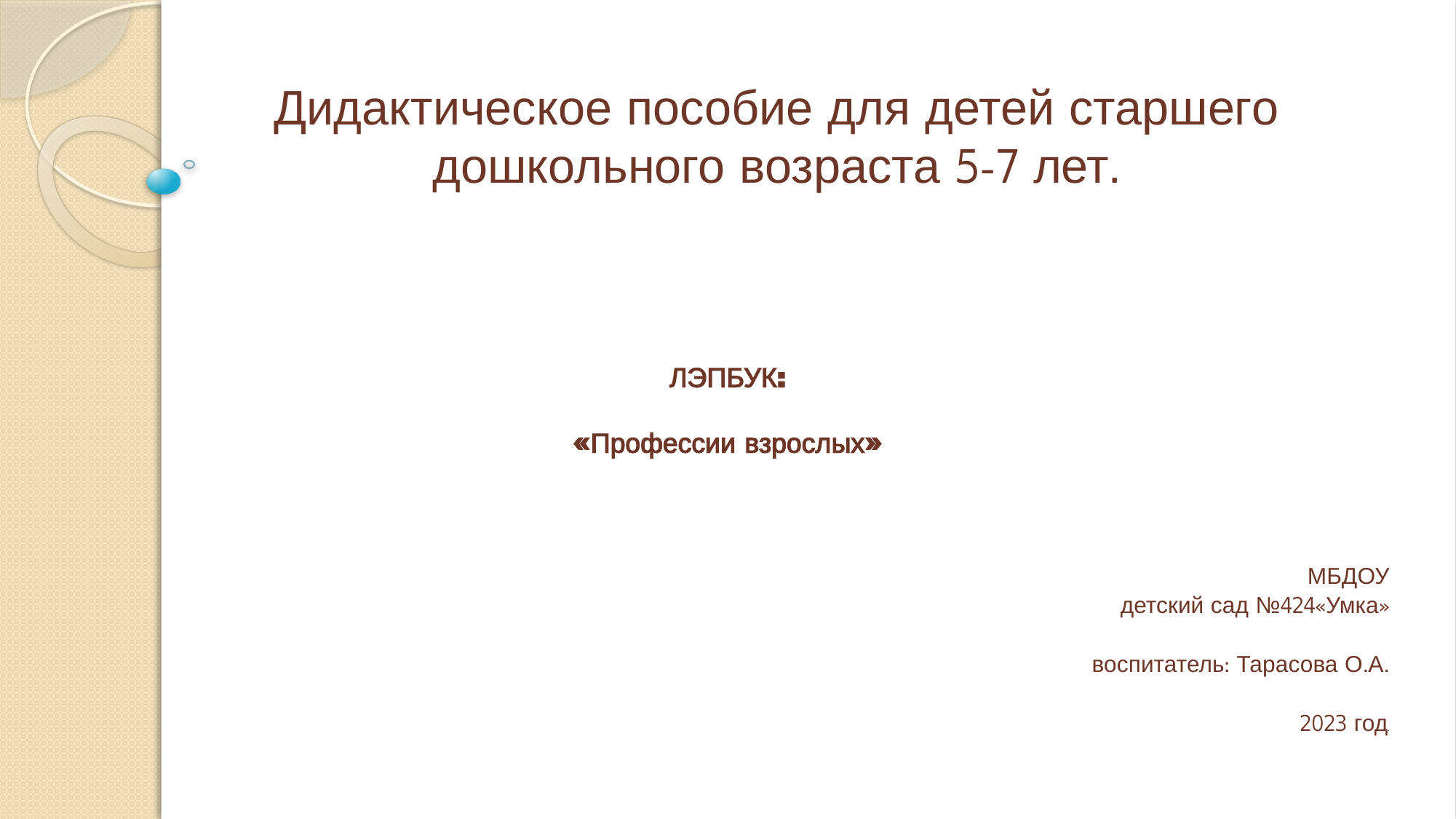

# Дидактическое пособие для детей старшего дошкольного возраста 5-7 лет.
ЛЭПБУК:

«Профессии взрослых»
МБДОУ
детский сад №424«Умка»

воспитатель: Тарасова О.А.

2023 год.